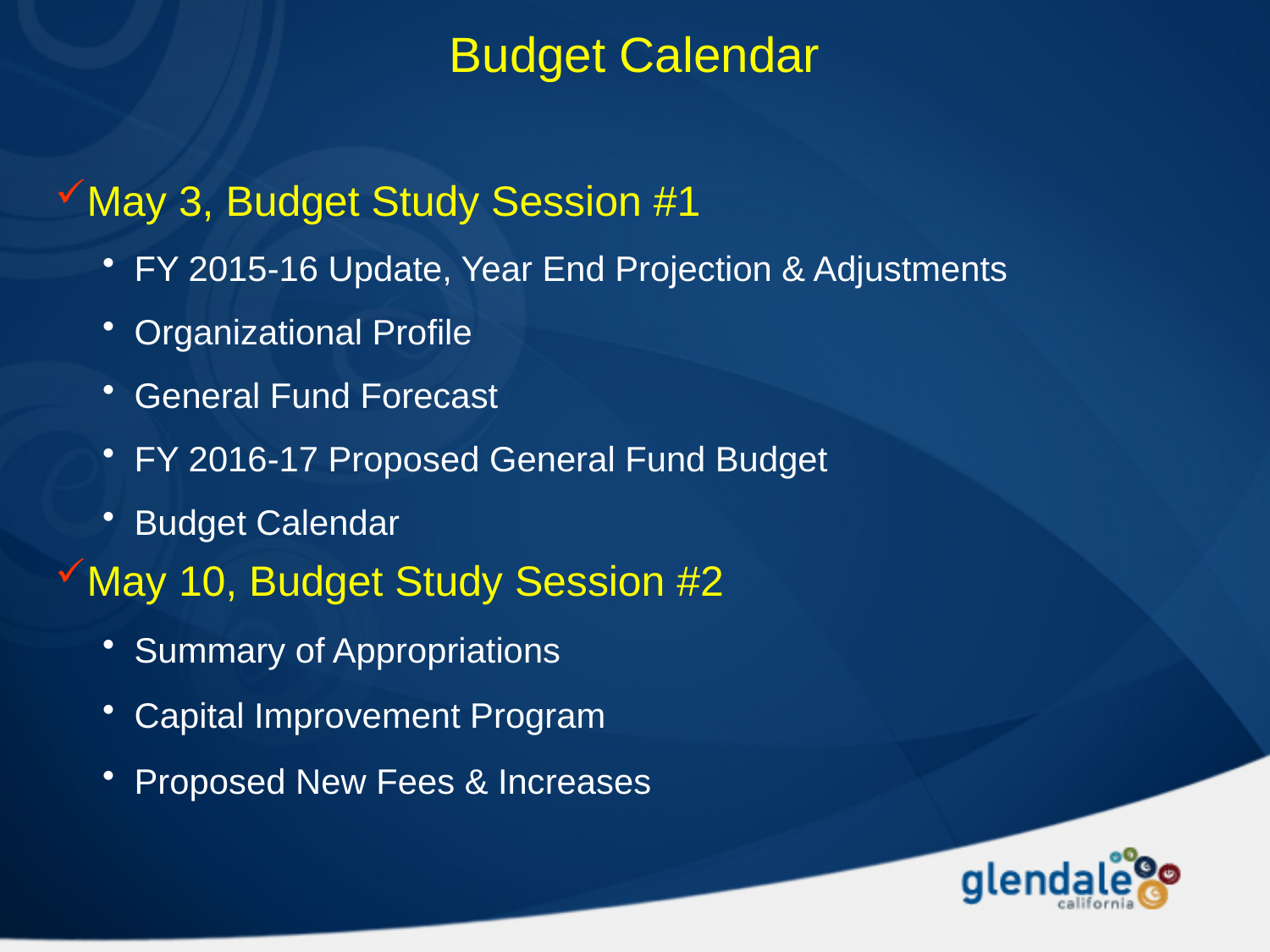

# Budget Calendar

May 3, Budget Study Session #1
FY 2015-16 Update, Year End Projection & Adjustments
Organizational Profile
General Fund Forecast
FY 2016-17 Proposed General Fund Budget
Budget Calendar
May 10, Budget Study Session #2
Summary of Appropriations
Capital Improvement Program
Proposed New Fees & Increases